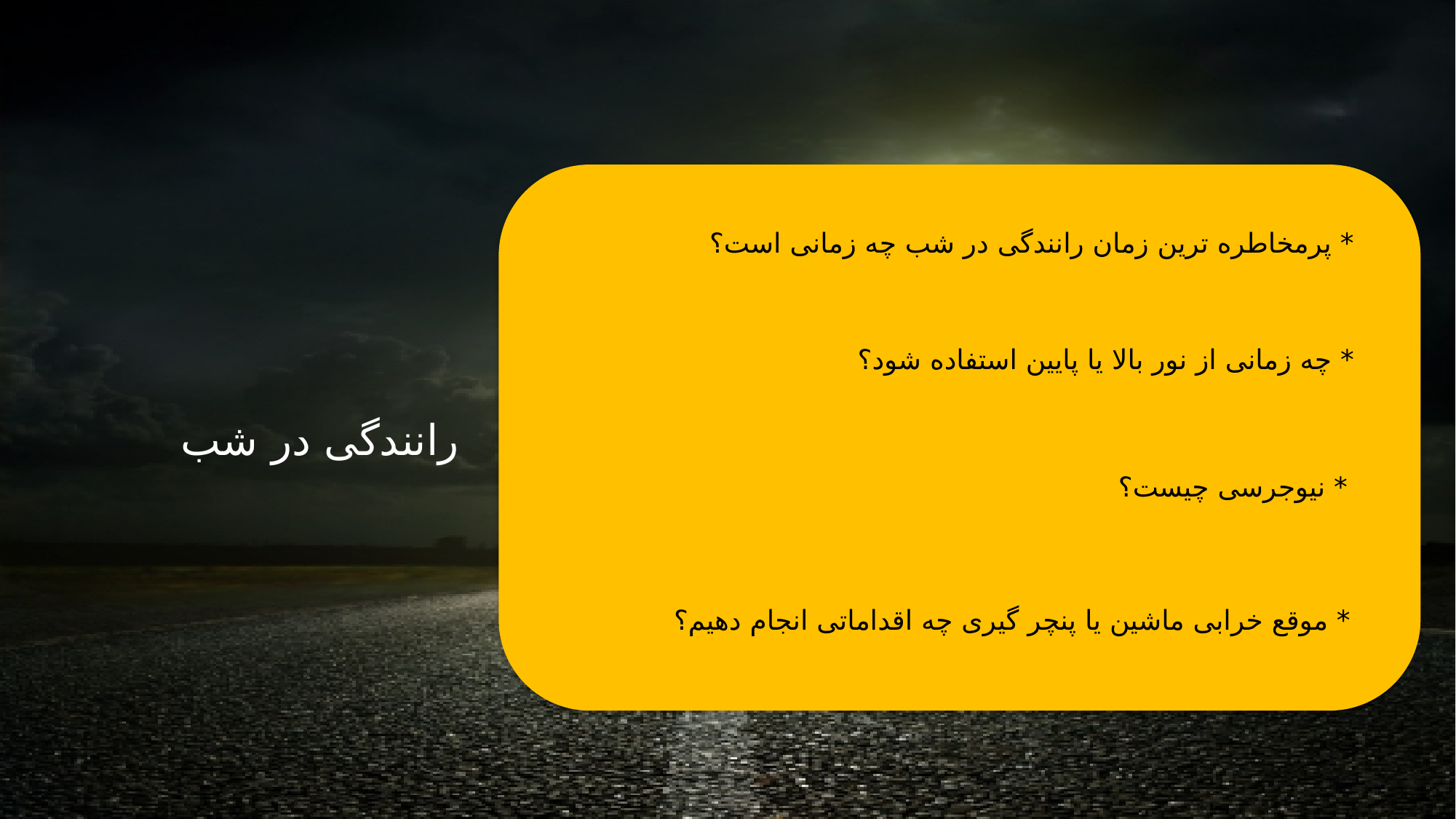

* پرمخاطره ترین زمان رانندگی در شب چه زمانی است؟
* چه زمانی از نور بالا یا پایین استفاده شود؟
رانندگی در شب
* نیوجرسی چیست؟
* موقع خرابی ماشین یا پنچر گیری چه اقداماتی انجام دهیم؟